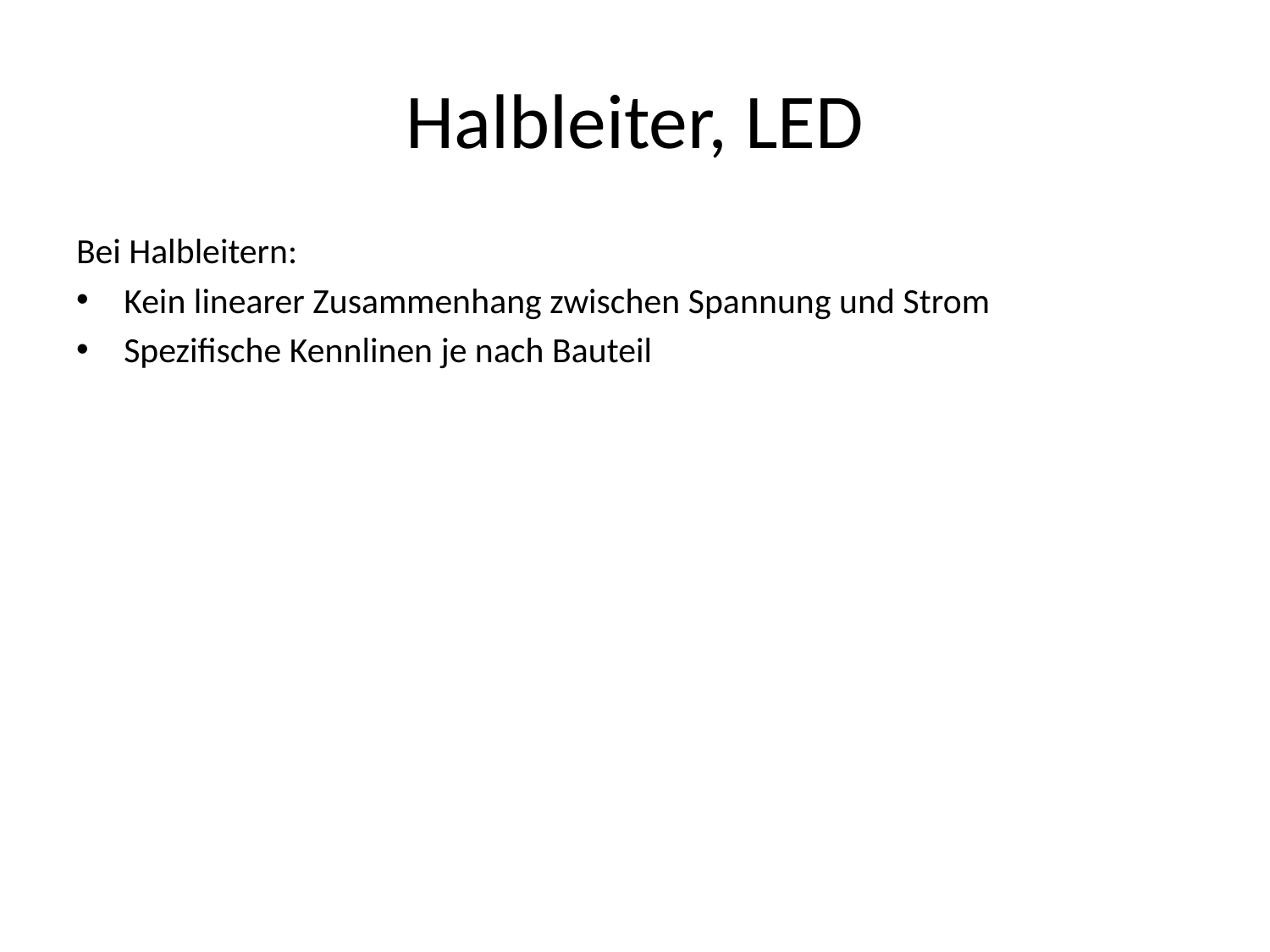

# Halbleiter, LED
Bei Halbleitern:
Kein linearer Zusammenhang zwischen Spannung und Strom
Spezifische Kennlinen je nach Bauteil